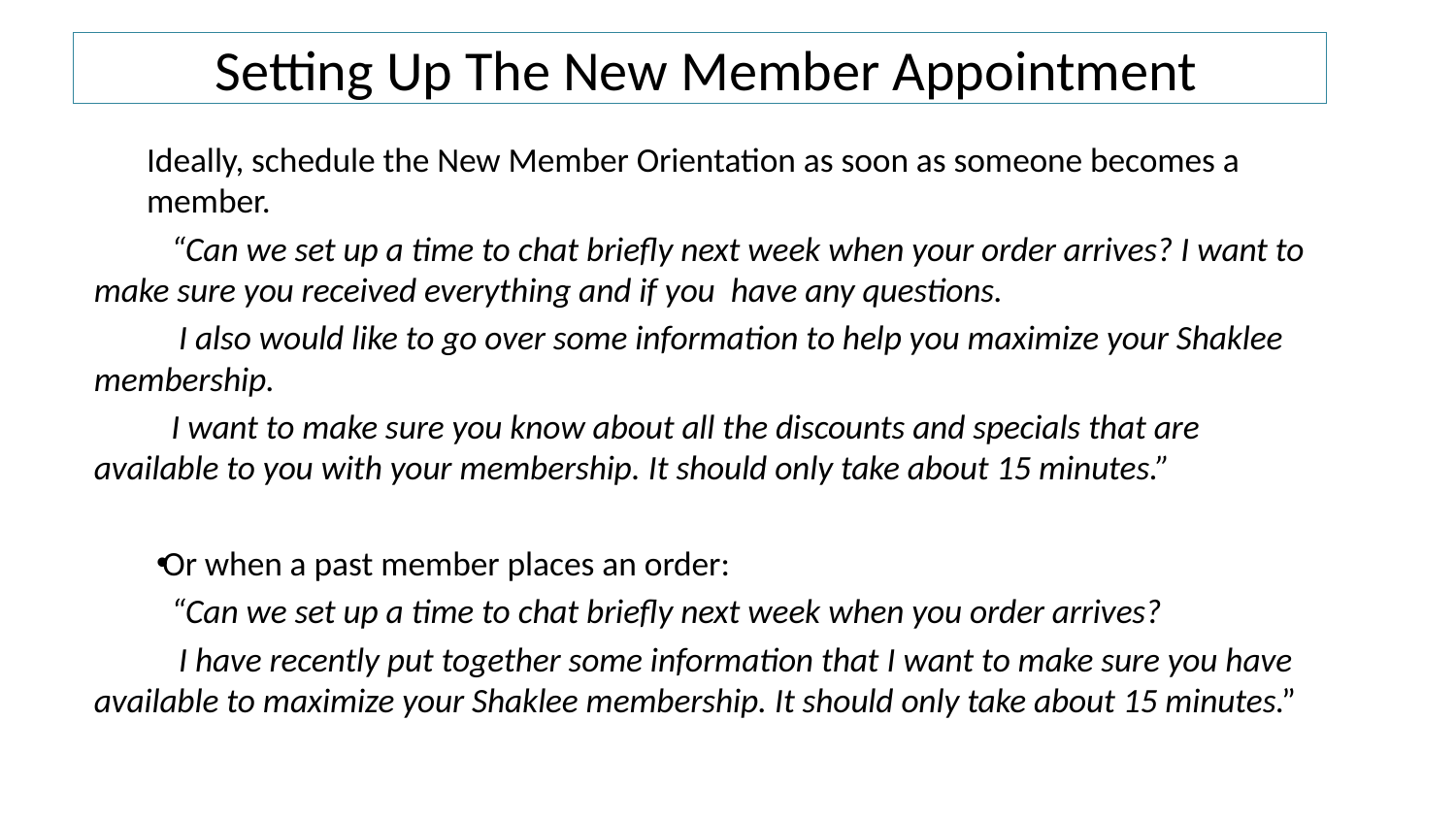

# Setting Up The New Member Appointment
Ideally, schedule the New Member Orientation as soon as someone becomes a member.
	“Can we set up a time to chat briefly next week when your order arrives? I want to make sure you received everything and if you  have any questions.
 	 I also would like to go over some information to help you maximize your Shaklee membership.
 	I want to make sure you know about all the discounts and specials that are available to you with your membership. It should only take about 15 minutes.”

Or when a past member places an order:
	“Can we set up a time to chat briefly next week when you order arrives?
	 I have recently put together some information that I want to make sure you have available to maximize your Shaklee membership. It should only take about 15 minutes.”